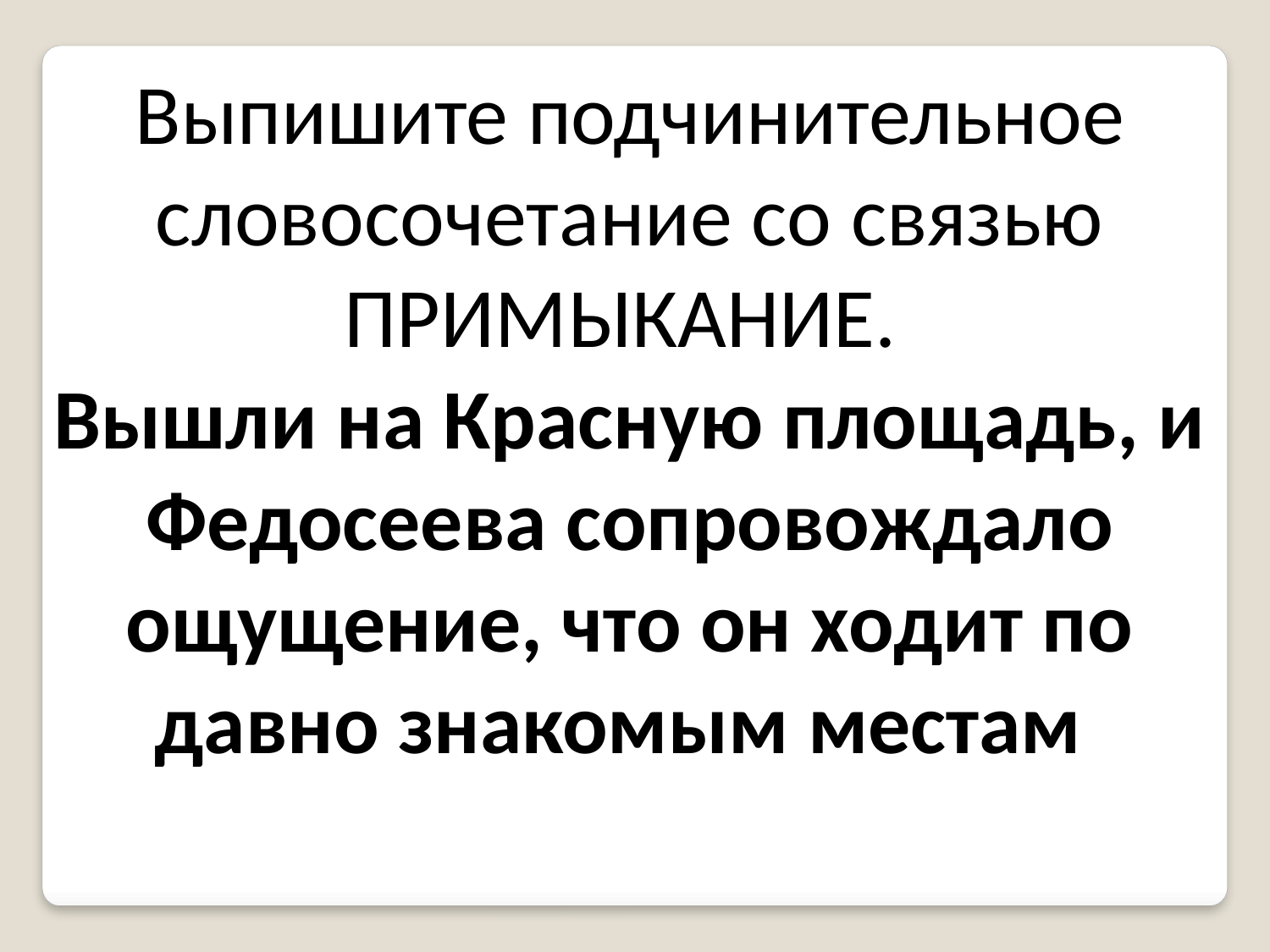

Выпишите подчинительное словосочетание со связью ПРИМЫКАНИЕ.
Вышли на Красную площадь, и Федосеева сопровождало ощущение, что он ходит по давно знакомым местам